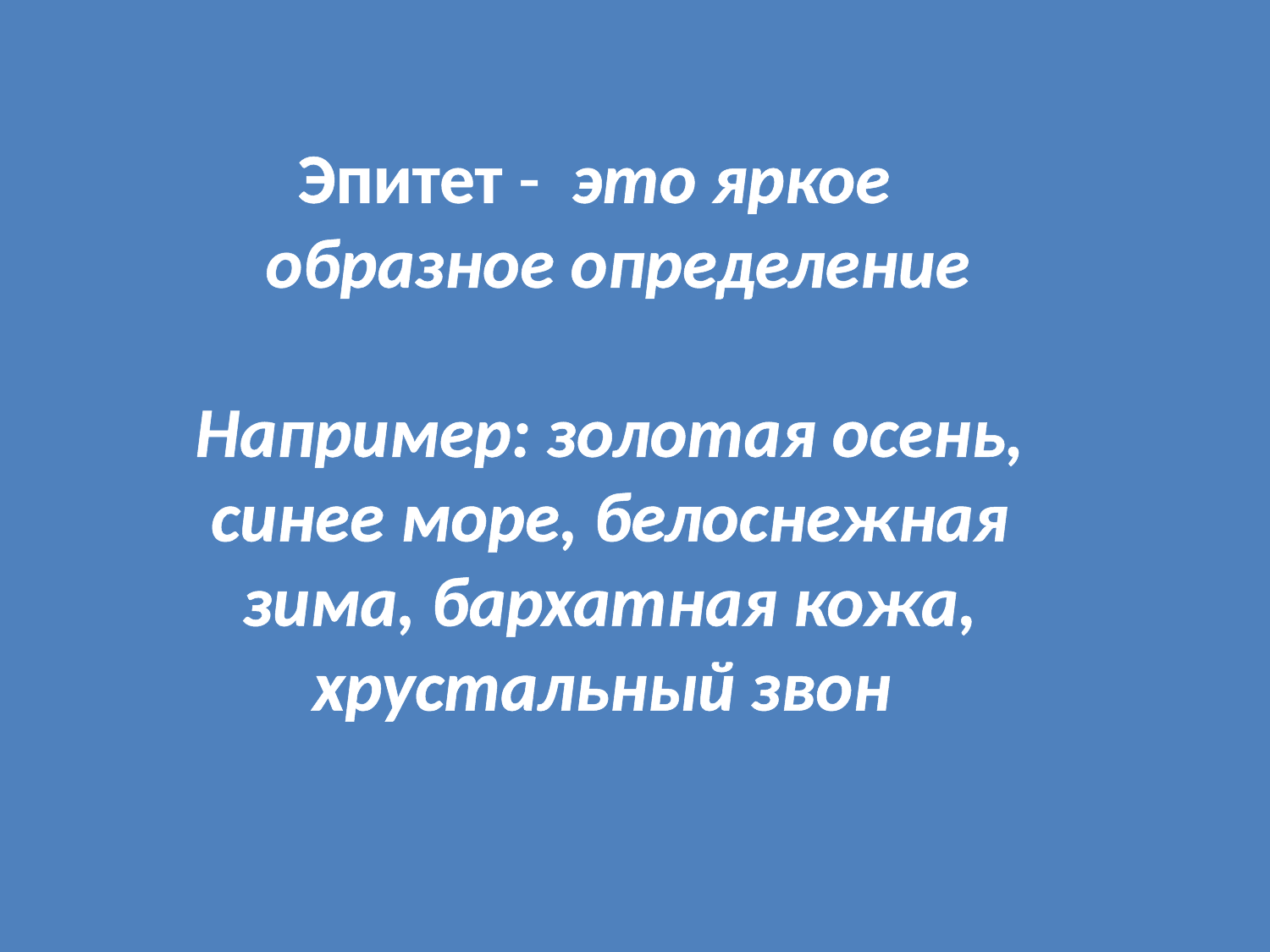

Эпитет -  это яркое
 образное определение

Например: золотая осень, синее море, белоснежная зима, бархатная кожа, хрустальный звон